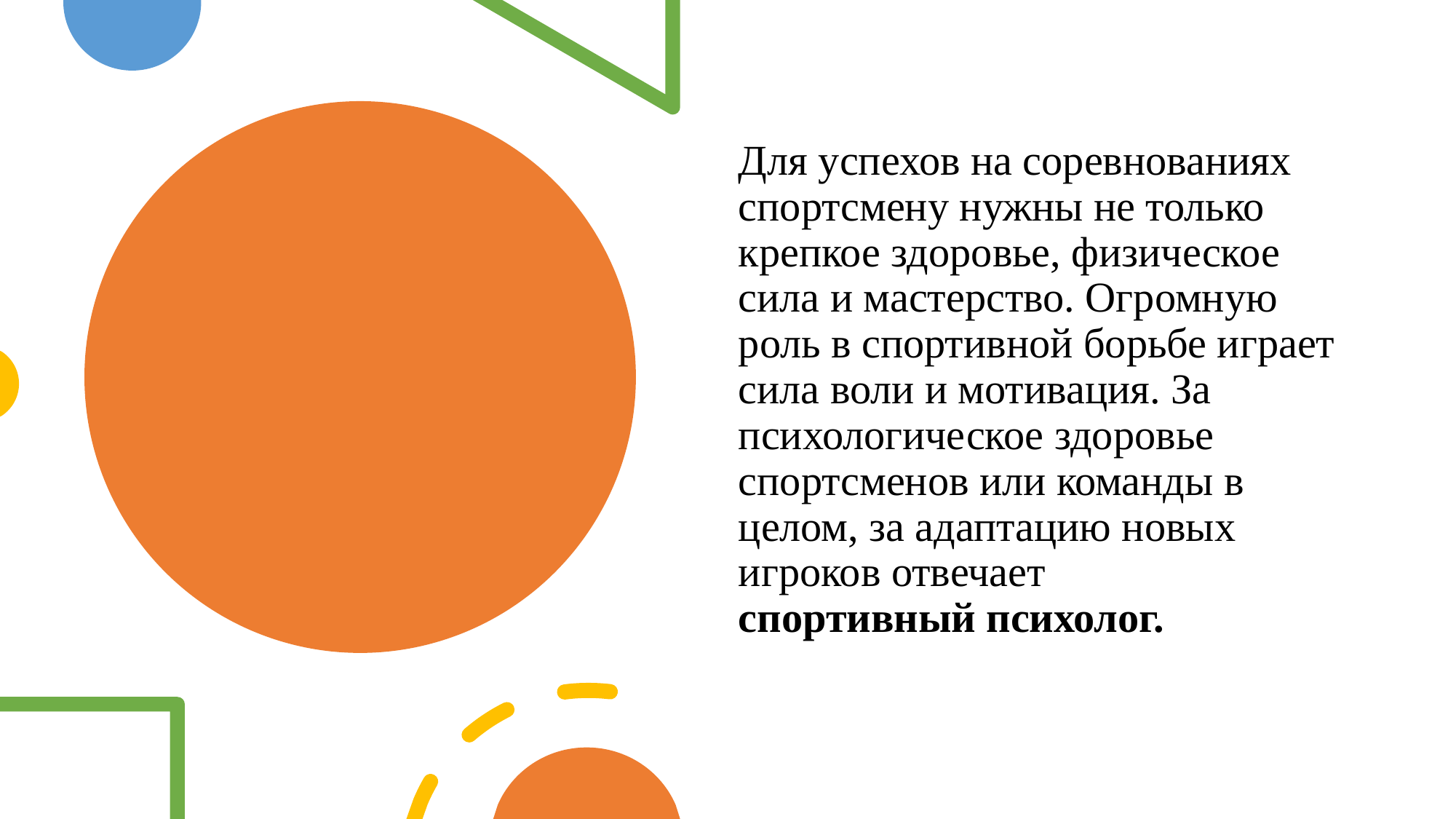

Для успехов на соревнованиях спортсмену нужны не только крепкое здоровье, физическое сила и мастерство. Огромную роль в спортивной борьбе играет сила воли и мотивация. За психологическое здоровье спортсменов или команды в целом, за адаптацию новых игроков отвечает спортивный психолог.